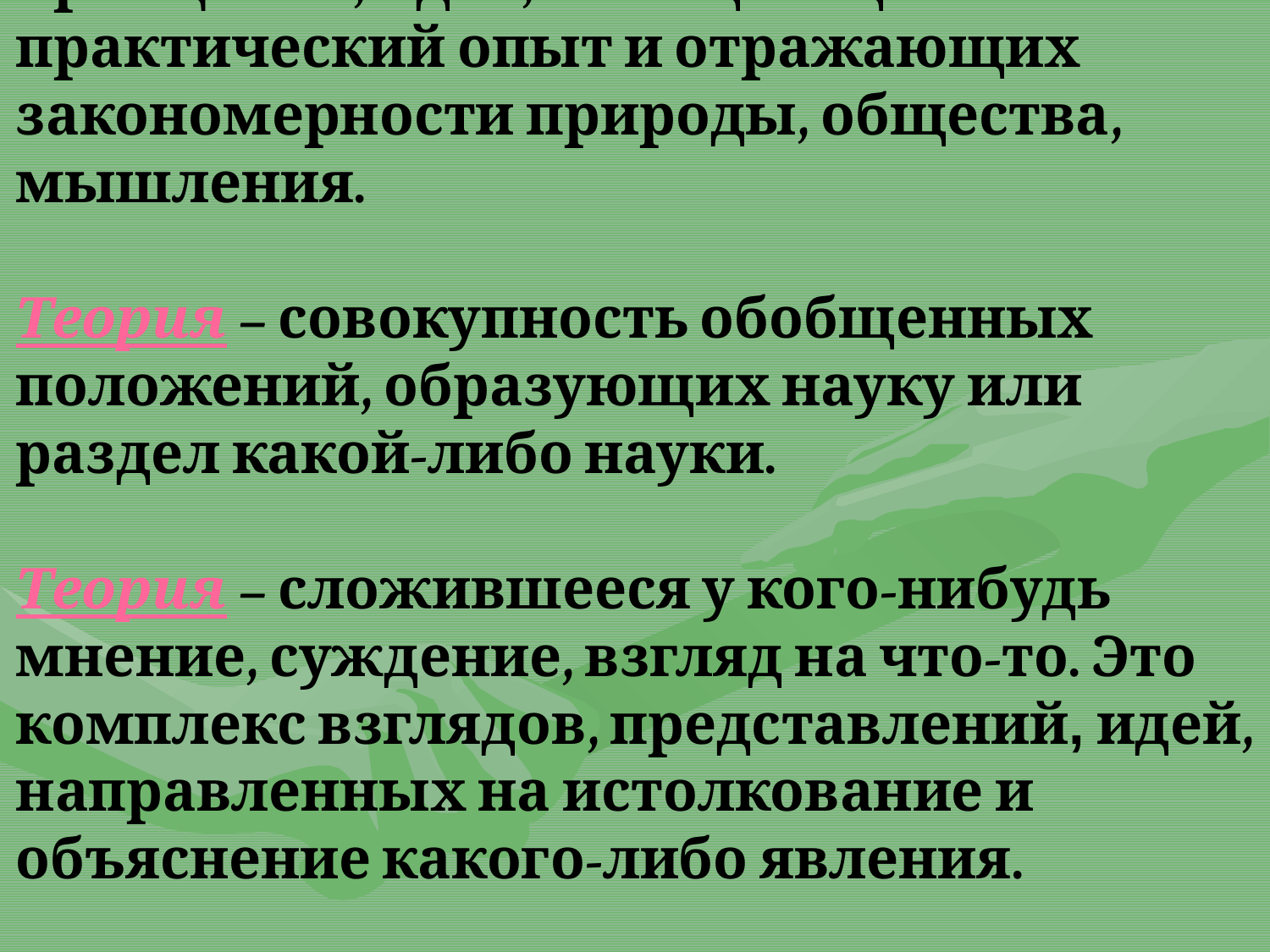

# Теория – учение, система научных принципов, идей, обобщающих практический опыт и отражающих закономерности природы, общества, мышления. Теория – совокупность обобщенных положений, образующих науку или раздел какой-либо науки. Теория – сложившееся у кого-нибудь мнение, суждение, взгляд на что-то. Это комплекс взглядов, представлений, идей, направленных на истолкование и объяснение какого-либо явления.